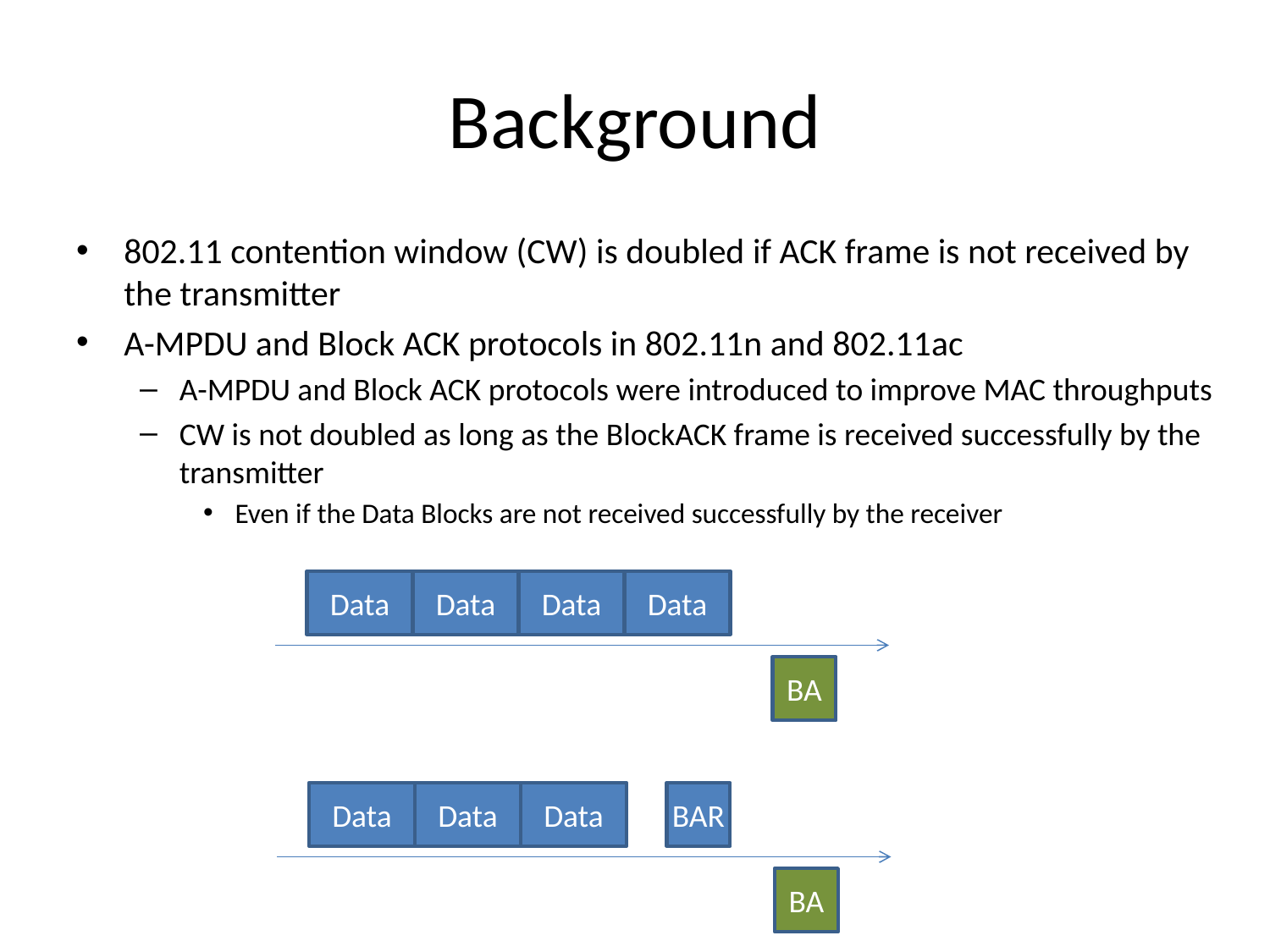

# Background
802.11 contention window (CW) is doubled if ACK frame is not received by the transmitter
A-MPDU and Block ACK protocols in 802.11n and 802.11ac
A-MPDU and Block ACK protocols were introduced to improve MAC throughputs
CW is not doubled as long as the BlockACK frame is received successfully by the transmitter
Even if the Data Blocks are not received successfully by the receiver

Data
Data
Data
Data
BA
Data
Data
Data
BAR
BA